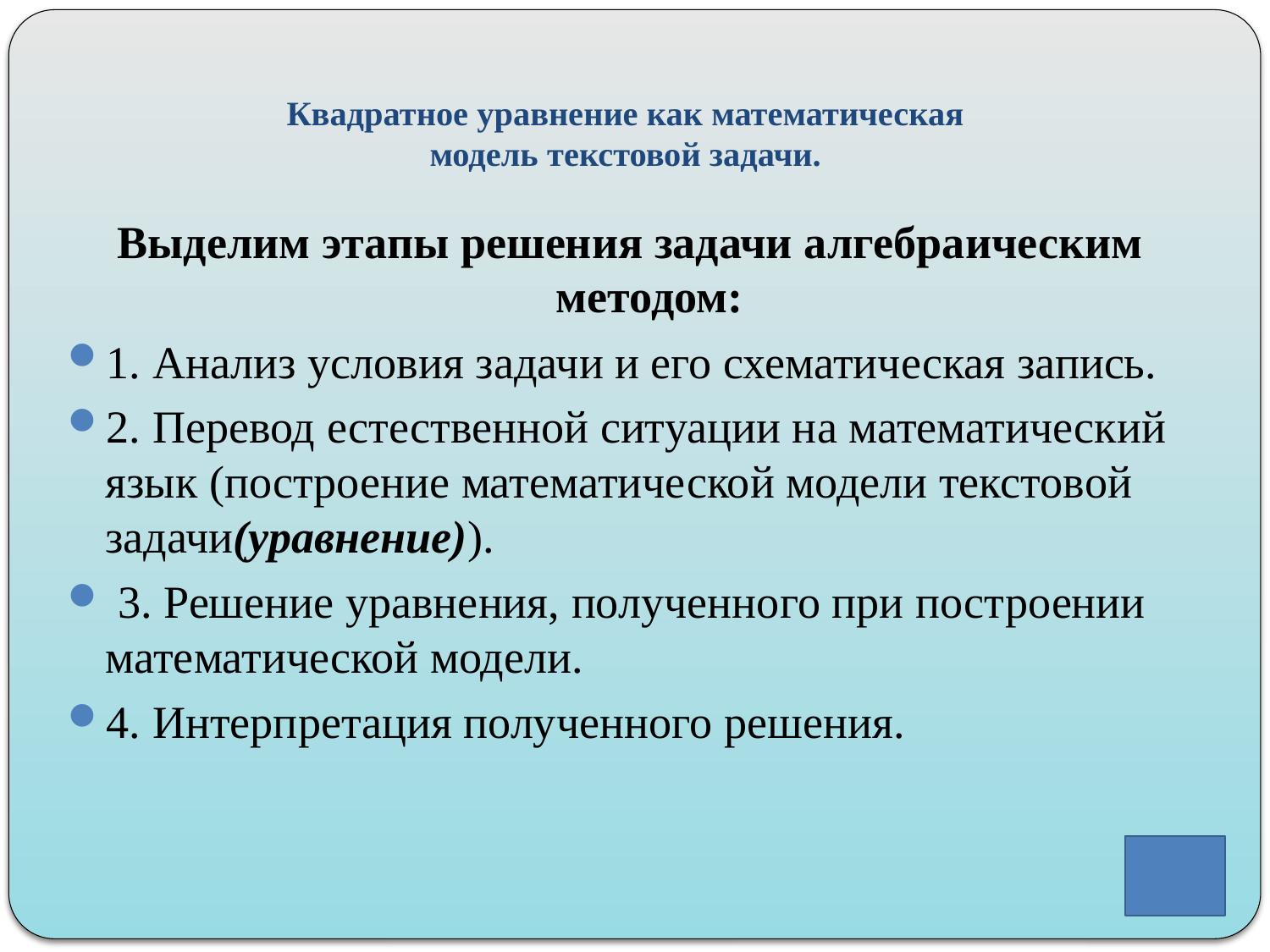

# Квадратное уравнение как математическая модель текстовой задачи.
Выделим этапы решения задачи алгебраическим методом:
1. Анализ условия задачи и его схематическая запись.
2. Перевод естественной ситуации на математический язык (построение математической модели текстовой задачи(уравнение)).
 3. Решение уравнения, полученного при построении математической модели.
4. Интерпретация полученного решения.